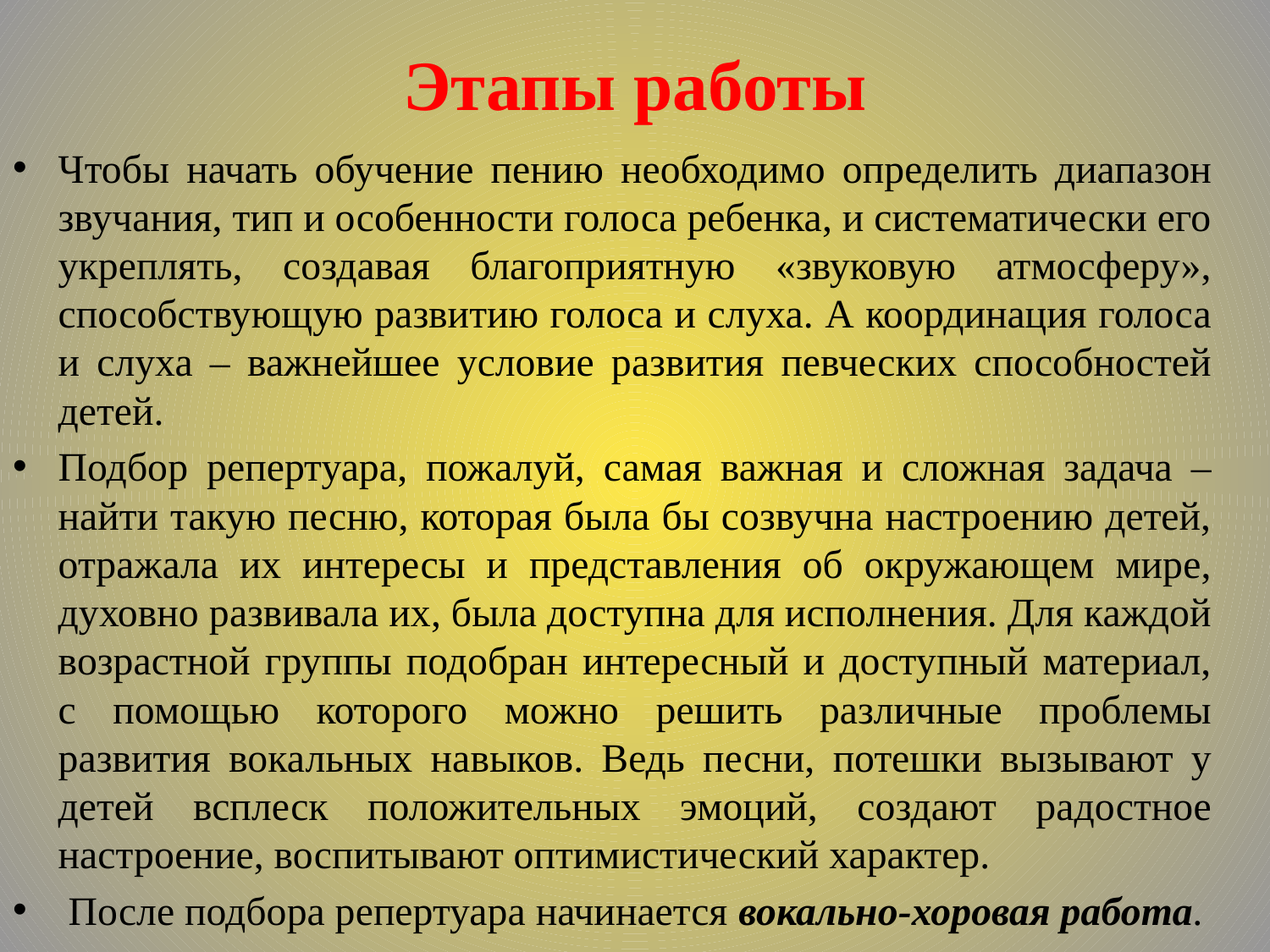

# Этапы работы
Чтобы начать обучение пению необходимо определить диапазон звучания, тип и особенности голоса ребенка, и систематически его укреплять, создавая благоприятную «звуковую атмосферу», способствующую развитию голоса и слуха. А координация голоса и слуха – важнейшее условие развития певческих способностей детей.
Подбор репертуара, пожалуй, самая важная и сложная задача – найти такую песню, которая была бы созвучна настроению детей, отражала их интересы и представления об окружающем мире, духовно развивала их, была доступна для исполнения. Для каждой возрастной группы подобран интересный и доступный материал, с помощью которого можно решить различные проблемы развития вокальных навыков. Ведь песни, потешки вызывают у детей всплеск положительных эмоций, создают радостное настроение, воспитывают оптимистический характер.
 После подбора репертуара начинается вокально-хоровая работа.